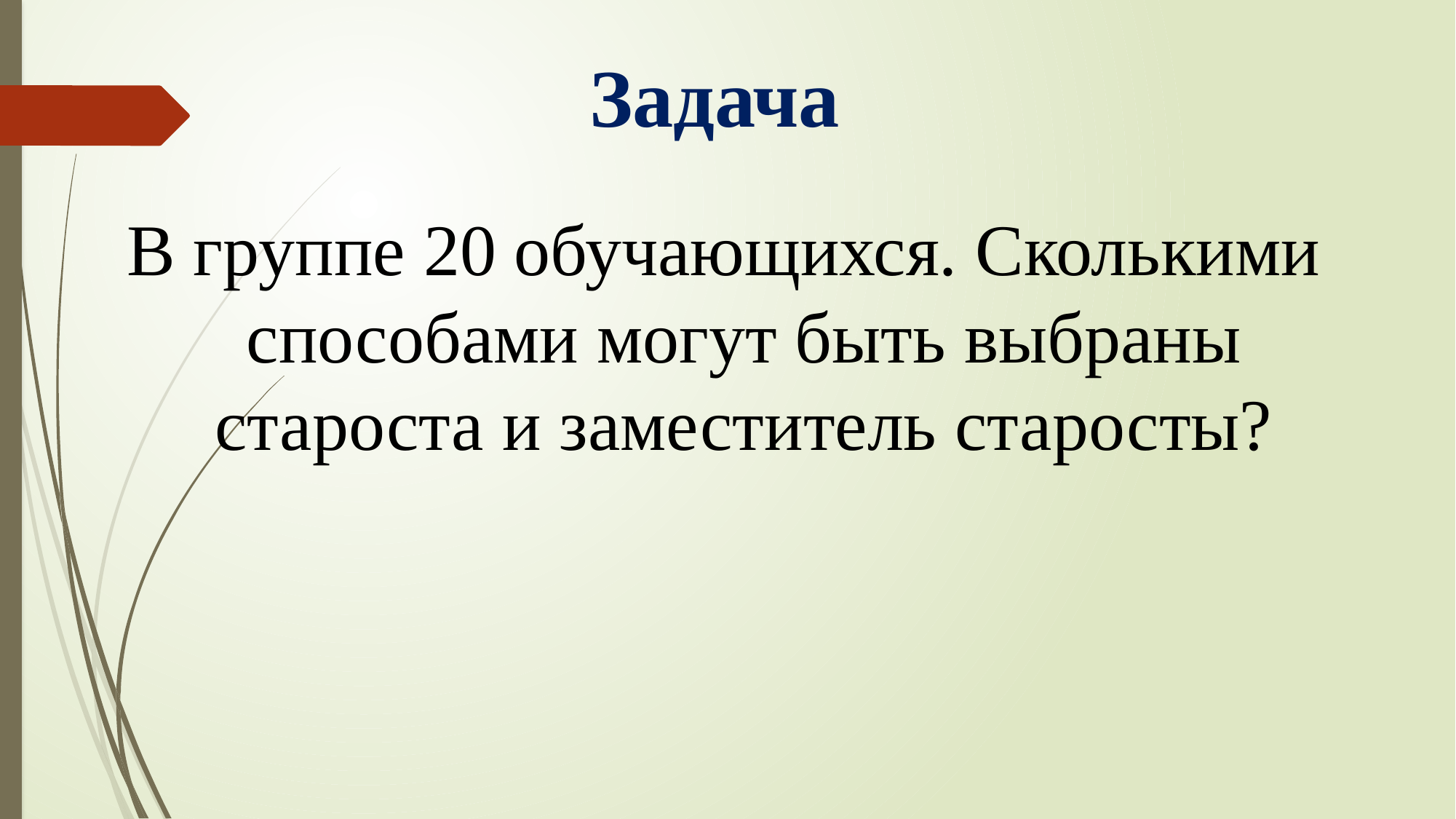

# Задача
В группе 20 обучающихся. Сколькими способами могут быть выбраны староста и заместитель старосты?